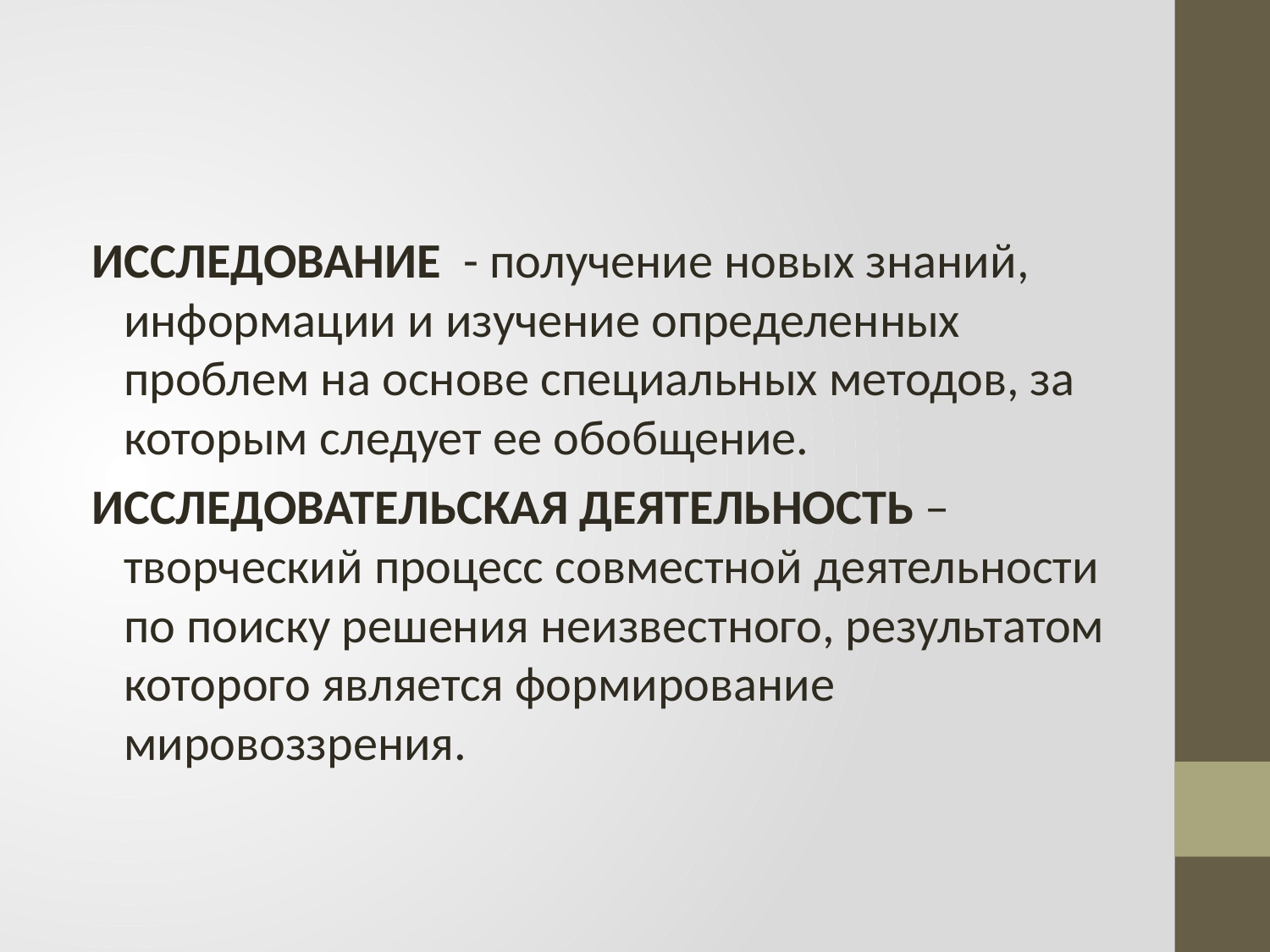

#
ИССЛЕДОВАНИЕ  - получение новых знаний, информации и изучение определенных проблем на основе специальных методов, за которым следует ее обобщение.
ИССЛЕДОВАТЕЛЬСКАЯ ДЕЯТЕЛЬНОСТЬ – творческий процесс совместной деятельности по поиску решения неизвестного, результатом которого является формирование мировоззрения.